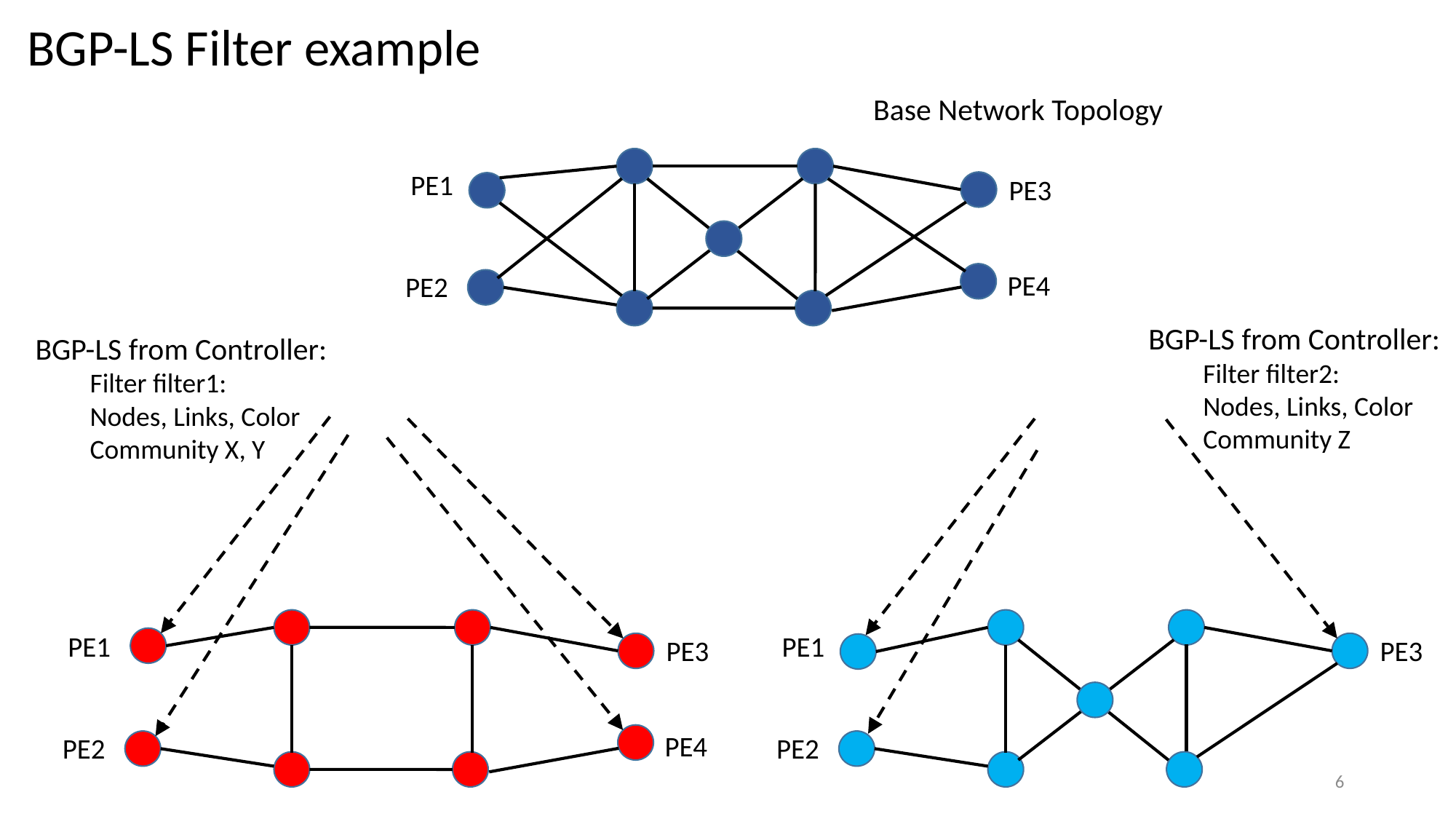

# BGP-LS Filter example
Base Network Topology

PE1
PE3

PE4
PE2

BGP-LS from Controller:
Filter filter2:
Nodes, Links, Color
Community Z
BGP-LS from Controller:
Filter filter1:
Nodes, Links, Color
Community X, Y

PE1
PE3

PE2

PE1
PE3

PE4
PE2

6